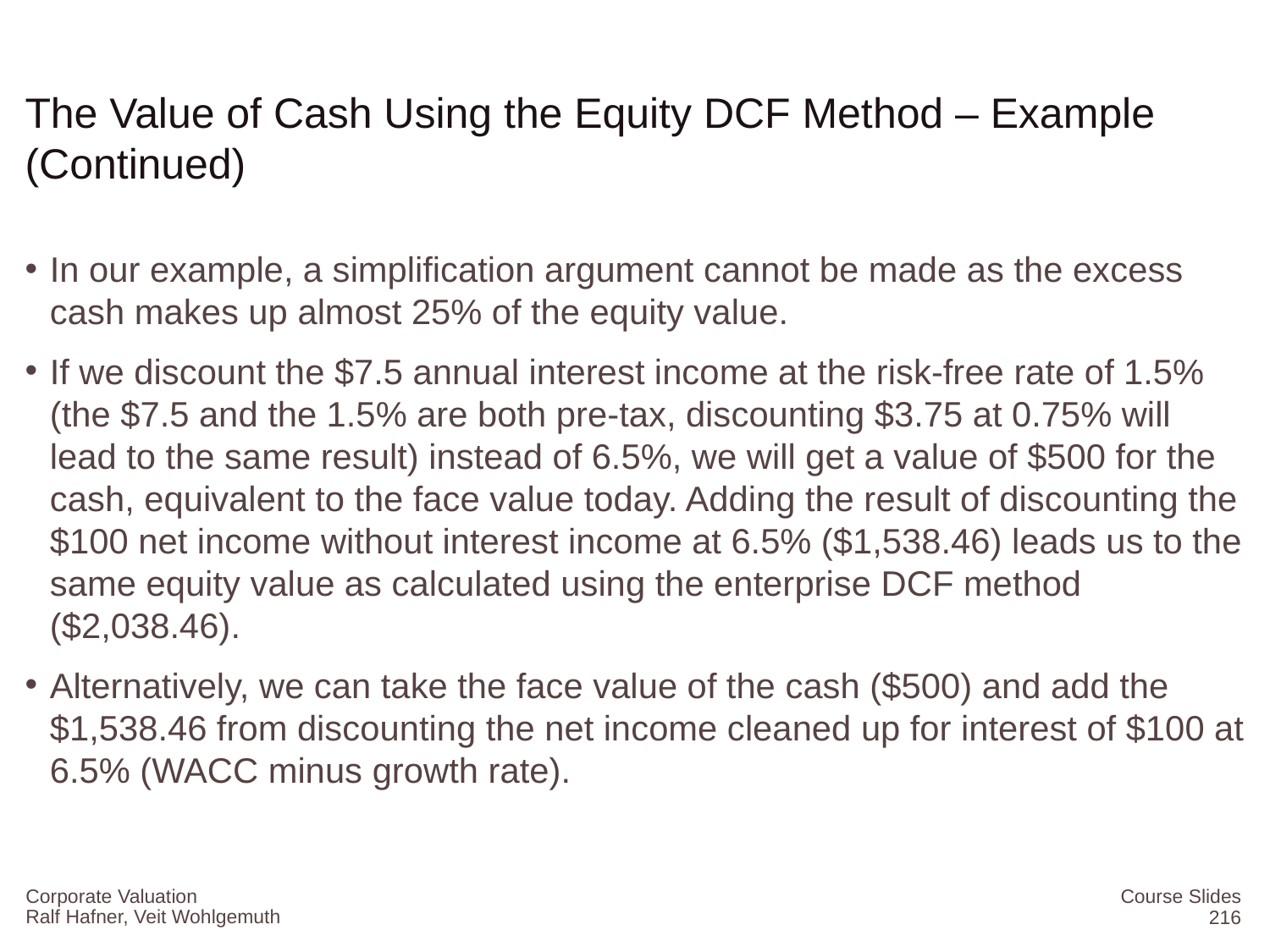

# The Value of Cash Using the Equity DCF Method – Example (Continued)
In our example, a simplification argument cannot be made as the excess cash makes up almost 25% of the equity value.
If we discount the $7.5 annual interest income at the risk-free rate of 1.5% (the $7.5 and the 1.5% are both pre-tax, discounting $3.75 at 0.75% will lead to the same result) instead of 6.5%, we will get a value of $500 for the cash, equivalent to the face value today. Adding the result of discounting the $100 net income without interest income at 6.5% ($1,538.46) leads us to the same equity value as calculated using the enterprise DCF method ($2,038.46).
Alternatively, we can take the face value of the cash ($500) and add the $1,538.46 from discounting the net income cleaned up for interest of $100 at 6.5% (WACC minus growth rate).
Corporate Valuation
Course Slides
216